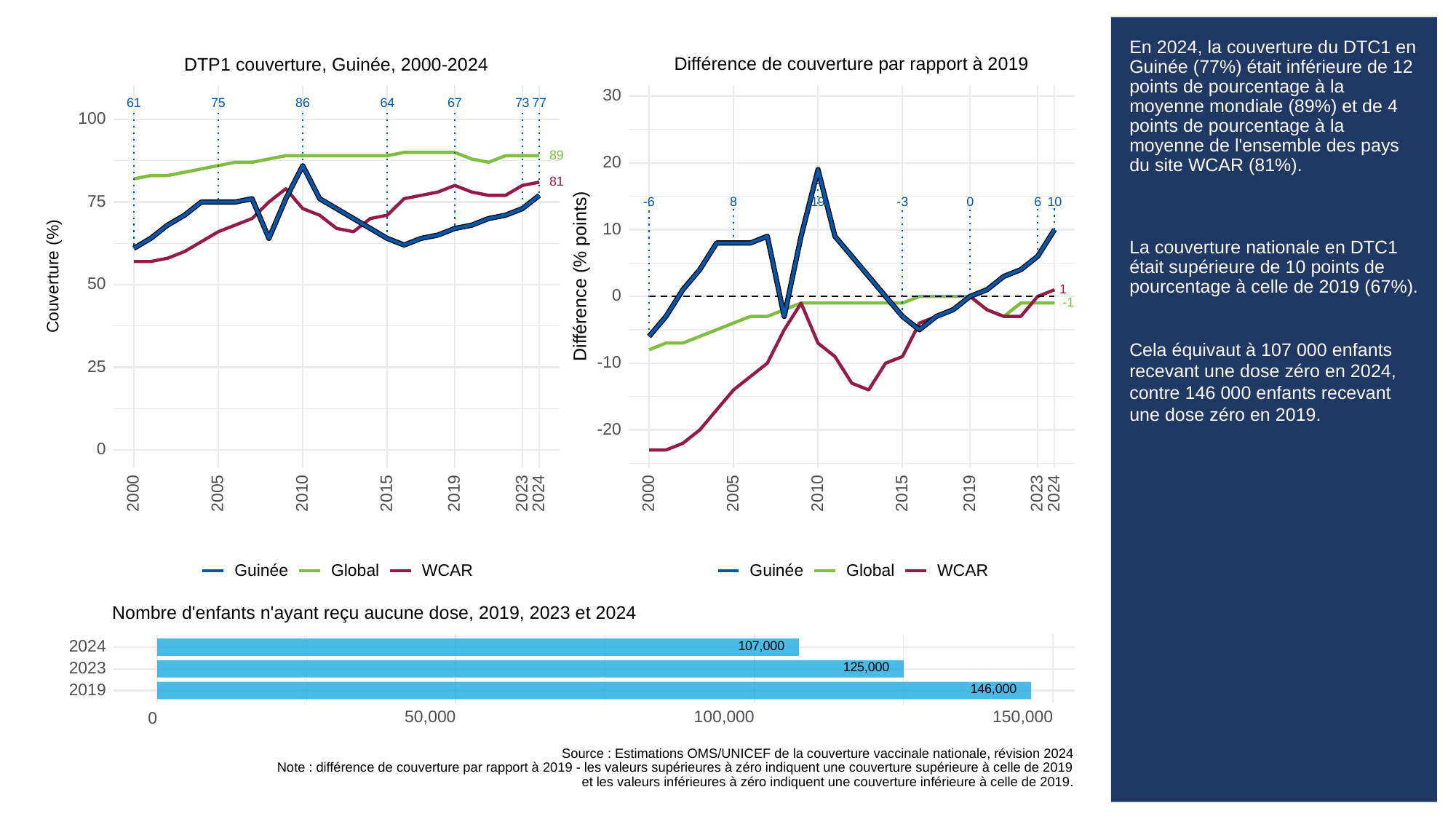

# En 2024, la couverture du DTC1 en Guinée (77%) était inférieure de 12 points de pourcentage à la moyenne mondiale (89%) et de 4 points de pourcentage à la moyenne de l'ensemble des pays du site WCAR (81%).

La couverture nationale en DTC1 était supérieure de 10 points de pourcentage à celle de 2019 (67%).

Cela équivaut à 107 000 enfants recevant une dose zéro en 2024, contre 146 000 enfants recevant une dose zéro en 2019.

Différence de couverture par rapport à 2019
DTP1 couverture, Guinée, 2000-2024

30

73
61
86
64
67
75
77

100

89

20

81

75

-3
-6
8
19
0
6
10

10

Différence (% points)
Couverture (%)
50

1

0

-1

-10
25

-20

0

2023
2023
2000
2005
2010
2015
2019
2024
2000
2005
2010
2015
2019
2024
Guinée
Global
WCAR
Guinée
Global
WCAR

Nombre d'enfants n'ayant reçu aucune dose, 2019, 2023 et 2024

107,000
2024

125,000
2023

146,000
2019

50,000
100,000
150,000
0
Source : Estimations OMS/UNICEF de la couverture vaccinale nationale, révision 2024
Note : différence de couverture par rapport à 2019 - les valeurs supérieures à zéro indiquent une couverture supérieure à celle de 2019
et les valeurs inférieures à zéro indiquent une couverture inférieure à celle de 2019.